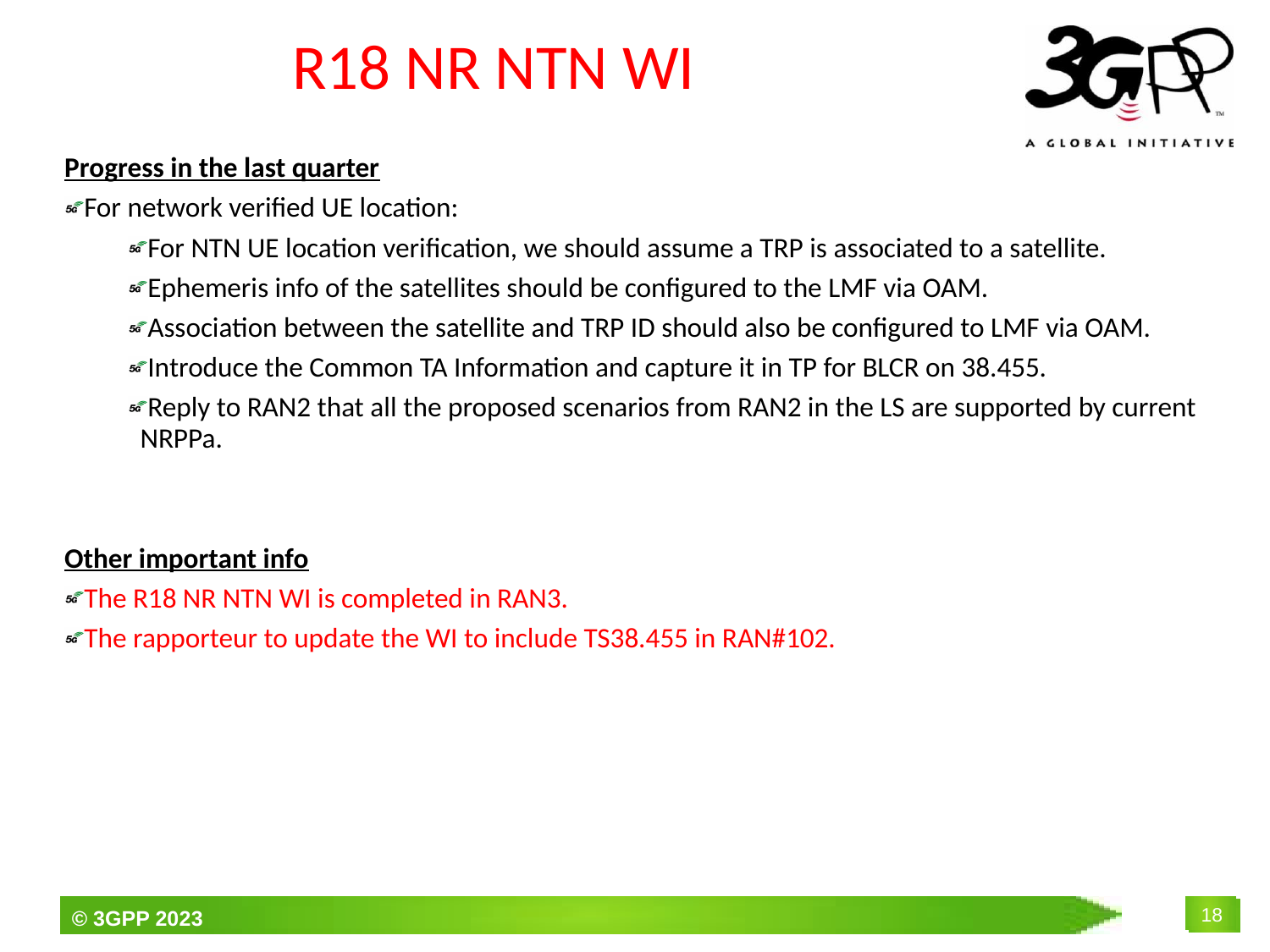

# R18 NR NTN WI
Progress in the last quarter
For network verified UE location:
For NTN UE location verification, we should assume a TRP is associated to a satellite.
Ephemeris info of the satellites should be configured to the LMF via OAM.
Association between the satellite and TRP ID should also be configured to LMF via OAM.
Introduce the Common TA Information and capture it in TP for BLCR on 38.455.
Reply to RAN2 that all the proposed scenarios from RAN2 in the LS are supported by current NRPPa.

Other important info
The R18 NR NTN WI is completed in RAN3.
The rapporteur to update the WI to include TS38.455 in RAN#102.

18